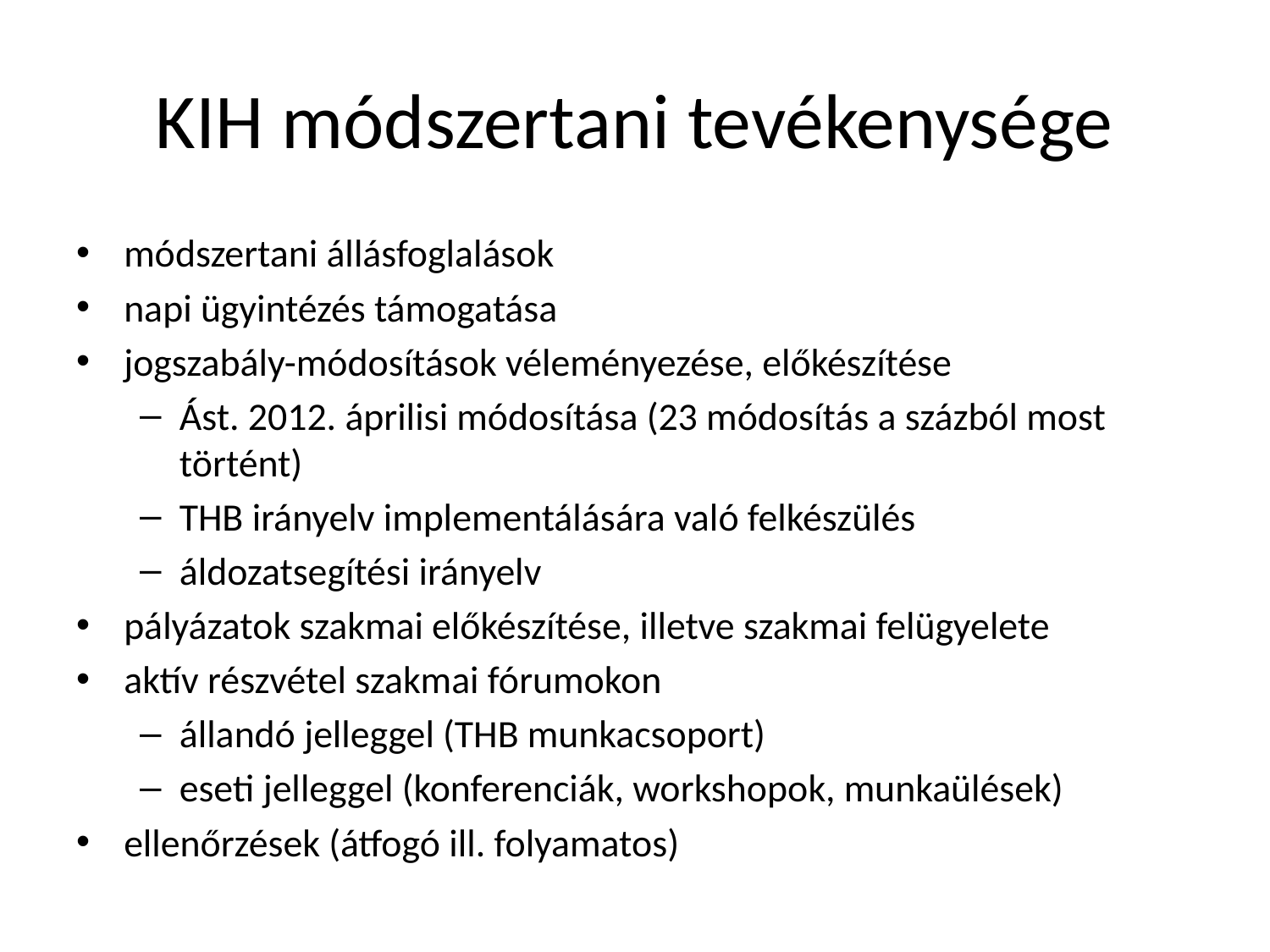

# KIH módszertani tevékenysége
módszertani állásfoglalások
napi ügyintézés támogatása
jogszabály-módosítások véleményezése, előkészítése
Ást. 2012. áprilisi módosítása (23 módosítás a százból most történt)
THB irányelv implementálására való felkészülés
áldozatsegítési irányelv
pályázatok szakmai előkészítése, illetve szakmai felügyelete
aktív részvétel szakmai fórumokon
állandó jelleggel (THB munkacsoport)
eseti jelleggel (konferenciák, workshopok, munkaülések)
ellenőrzések (átfogó ill. folyamatos)